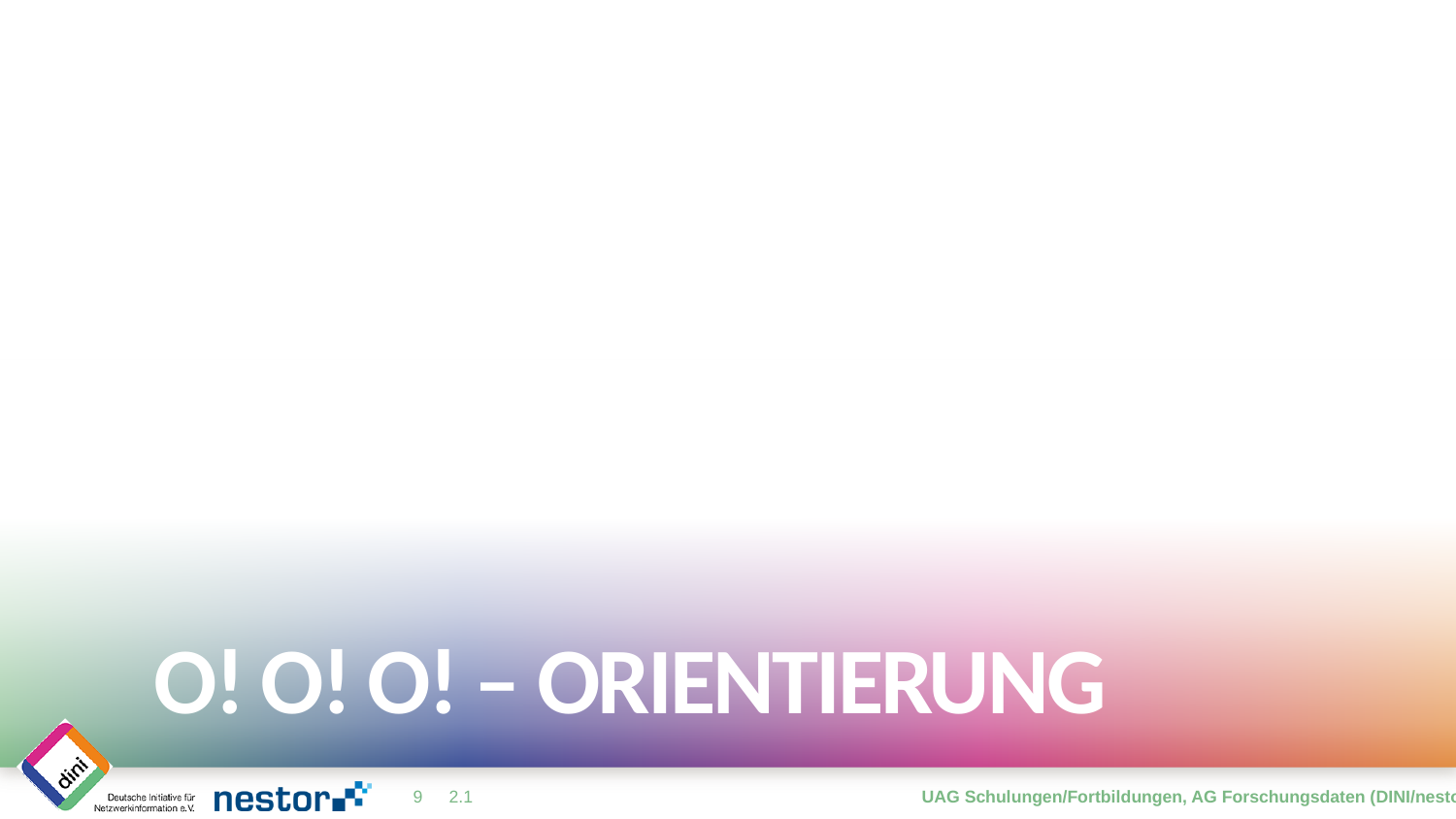

# O! O! O! – Orientierung
9
2.1